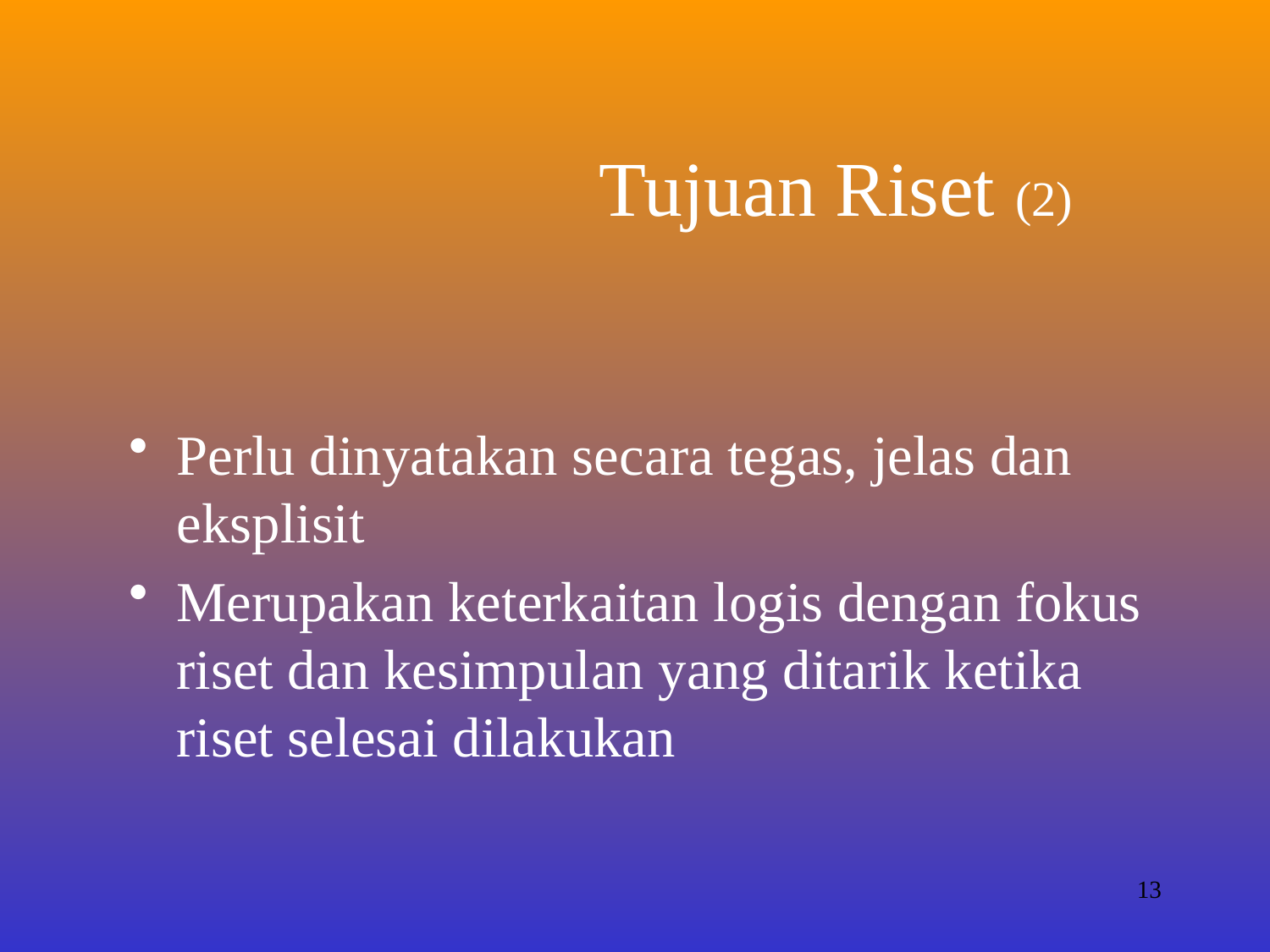

Tujuan Riset (2)
Perlu dinyatakan secara tegas, jelas dan eksplisit
Merupakan keterkaitan logis dengan fokus riset dan kesimpulan yang ditarik ketika riset selesai dilakukan
13